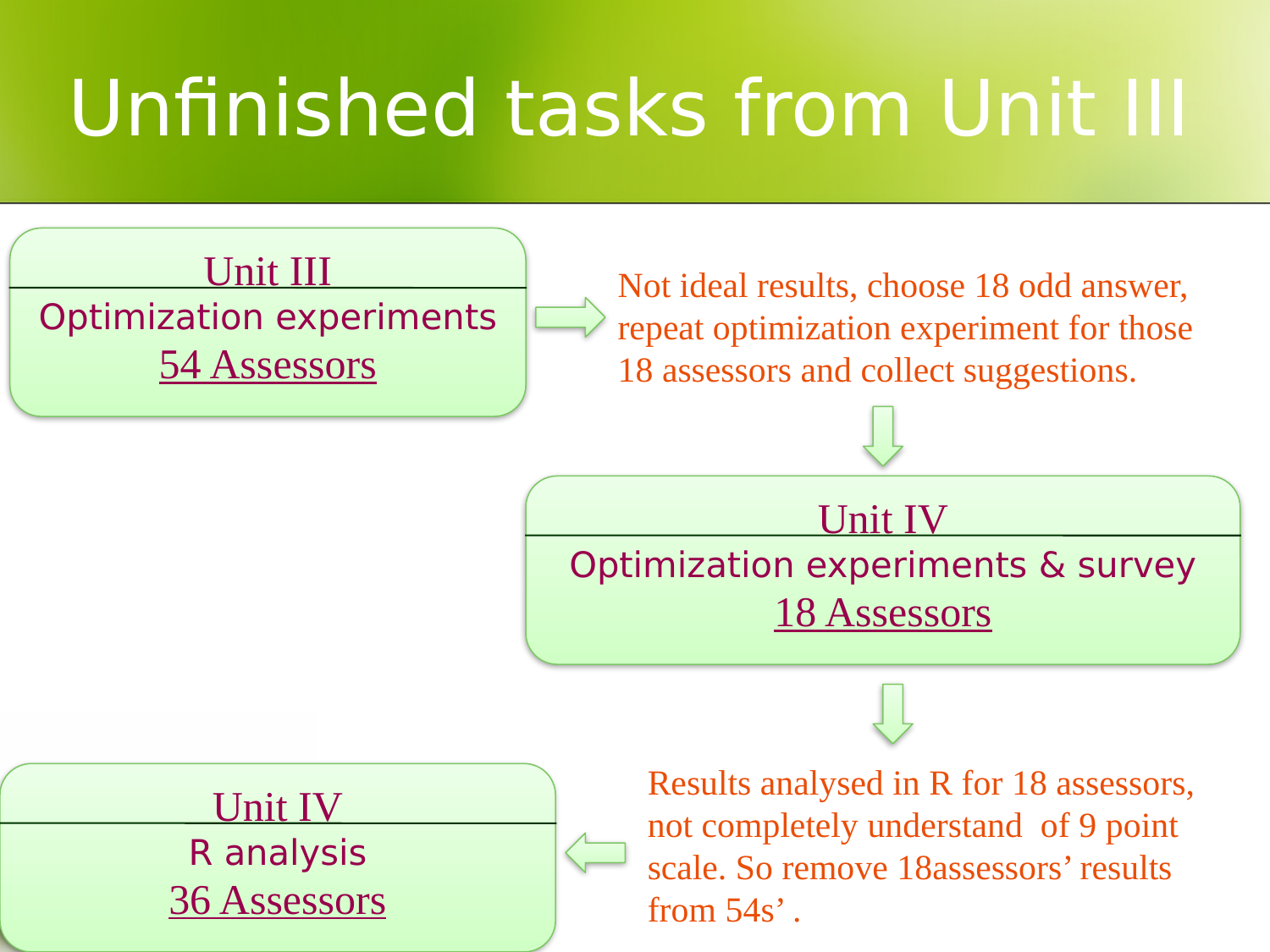

# Unfinished tasks from Unit III
Unit III
Optimization experiments
54 Assessors
Not ideal results, choose 18 odd answer, repeat optimization experiment for those 18 assessors and collect suggestions.

Unit IV
Optimization experiments & survey
18 Assessors

Results analysed in R for 18 assessors, not completely understand  of 9 point scale. So remove 18assessors’ results from 54s’ .
Unit IV
R analysis
36 Assessors